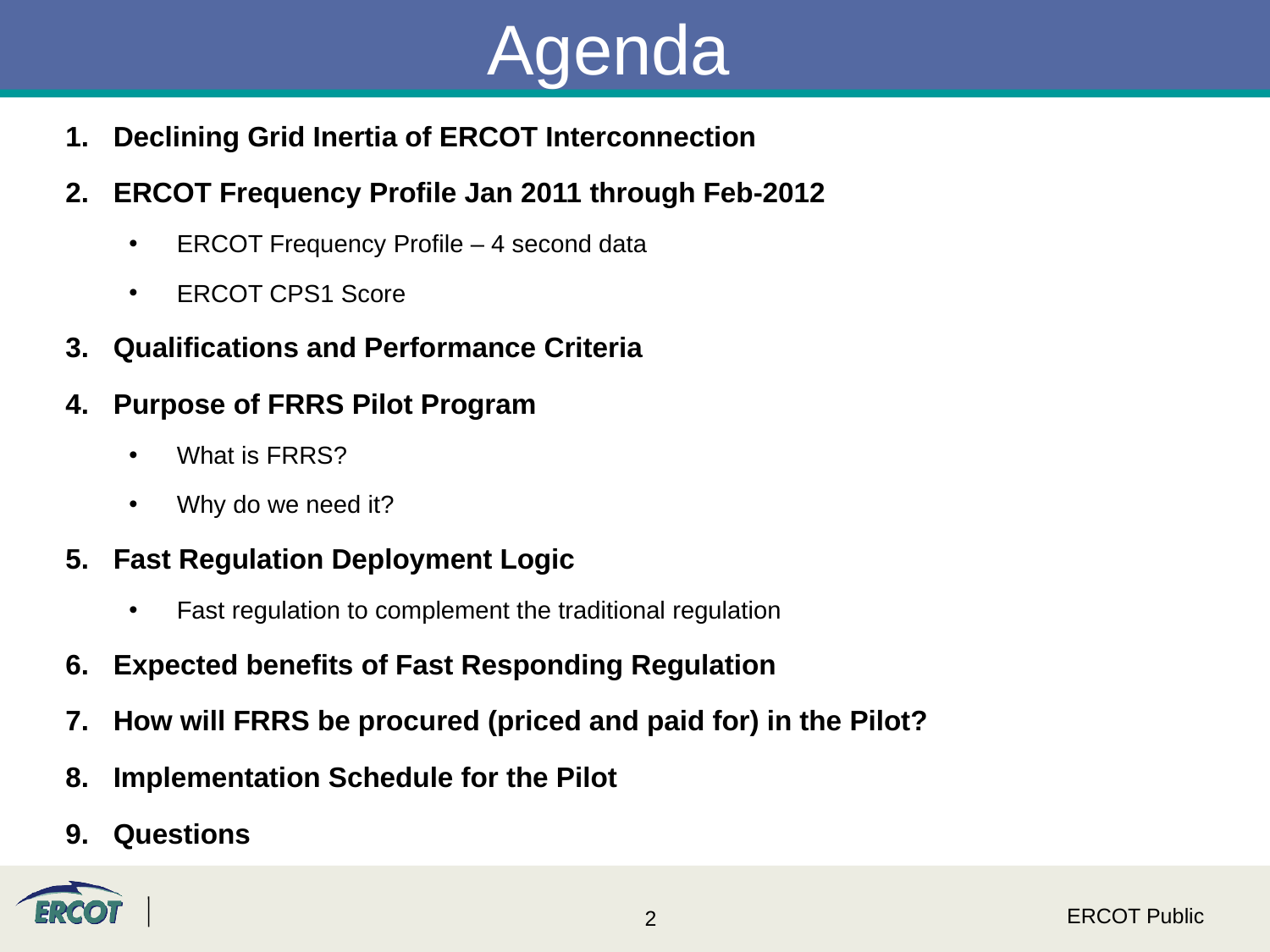

# Agenda
Declining Grid Inertia of ERCOT Interconnection
ERCOT Frequency Profile Jan 2011 through Feb-2012
ERCOT Frequency Profile – 4 second data
ERCOT CPS1 Score
Qualifications and Performance Criteria
Purpose of FRRS Pilot Program
What is FRRS?
Why do we need it?
Fast Regulation Deployment Logic
Fast regulation to complement the traditional regulation
Expected benefits of Fast Responding Regulation
How will FRRS be procured (priced and paid for) in the Pilot?
Implementation Schedule for the Pilot
Questions

ERCOT Public